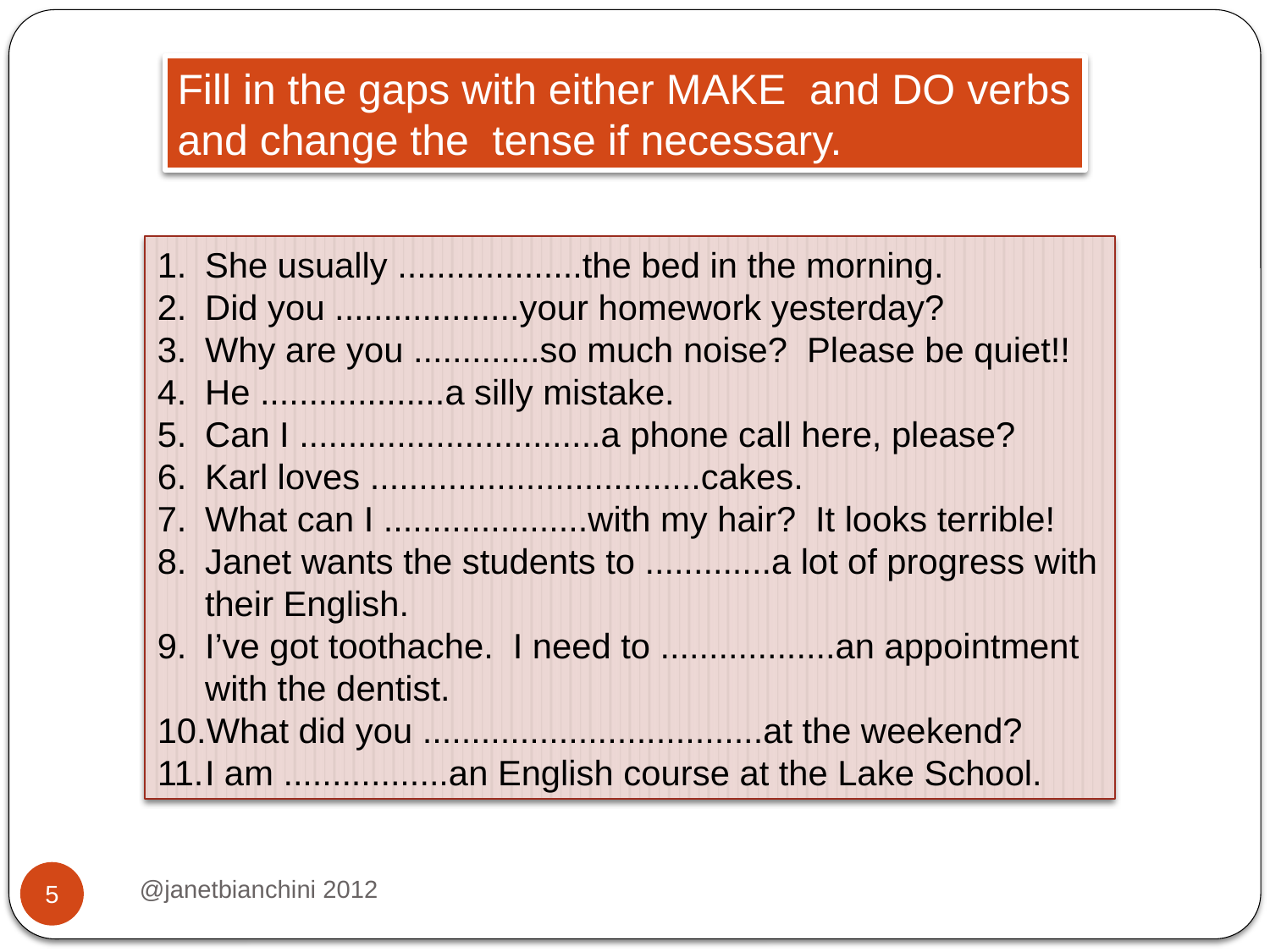

Fill in the gaps with either MAKE  and DO verbs and change the  tense if necessary.
She usually ...................the bed in the morning.
Did you ...................your homework yesterday?
Why are you .............so much noise?  Please be quiet!!
He ...................a silly mistake.
Can I ...............................a phone call here, please?
Karl loves ..................................cakes.
What can I .....................with my hair?  It looks terrible!
Janet wants the students to .............a lot of progress with their English.
I’ve got toothache.  I need to ..................an appointment with the dentist.
What did you ...................................at the weekend?
I am .................an English course at the Lake School.
@janetbianchini 2012
5